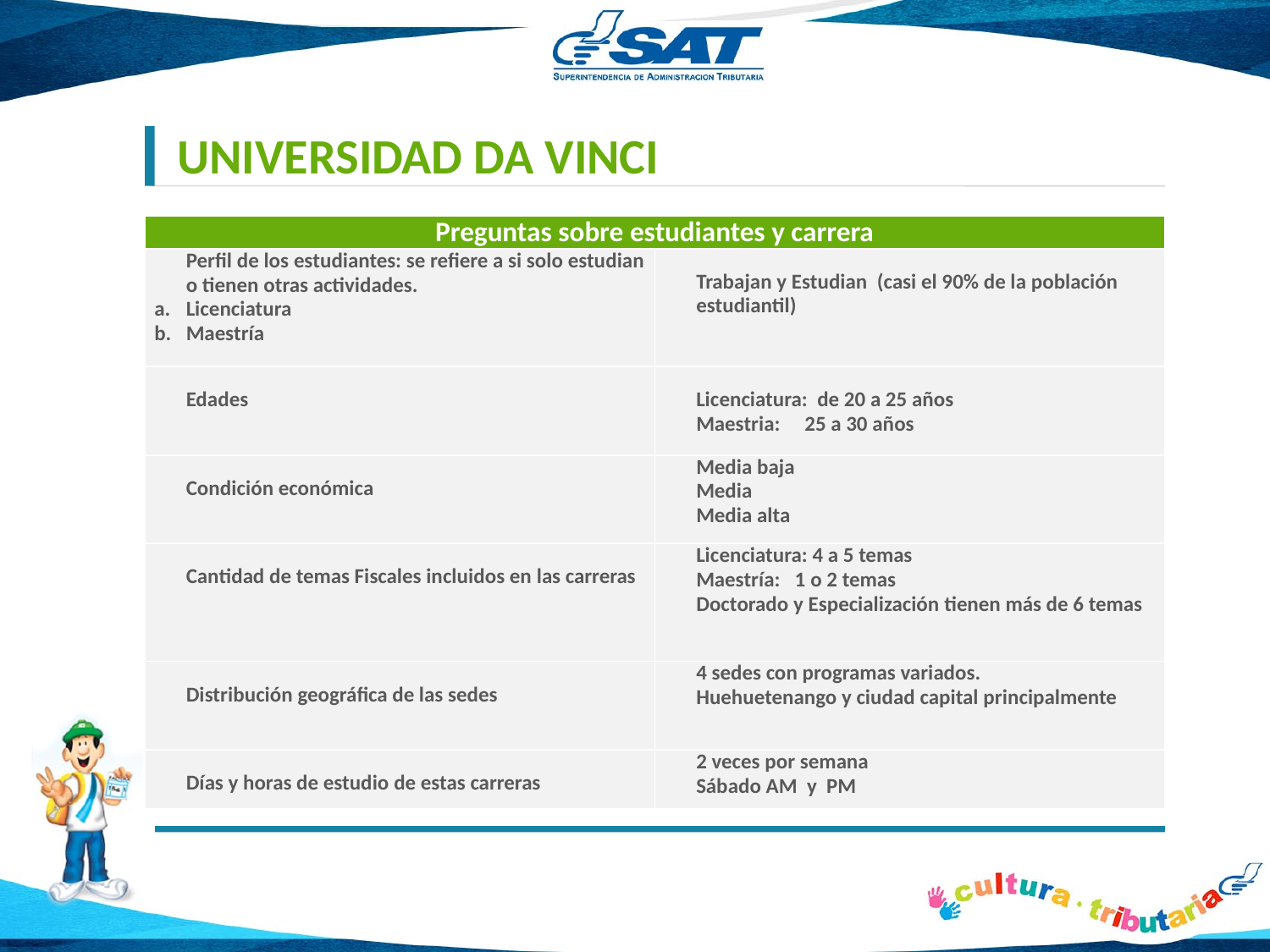

UNIVERSIDAD DA VINCI

| Preguntas sobre estudiantes y carrera |  |
| --- | --- |
| Perfil de los estudiantes: se refiere a si solo estudian o tienen otras actividades. Licenciatura Maestría | Trabajan y Estudian (casi el 90% de la población estudiantil) |
| Edades | Licenciatura: de 20 a 25 años Maestria: 25 a 30 años |
| Condición económica | Media baja Media Media alta |
| Cantidad de temas Fiscales incluidos en las carreras | Licenciatura: 4 a 5 temas Maestría: 1 o 2 temas Doctorado y Especialización tienen más de 6 temas |
| Distribución geográfica de las sedes | 4 sedes con programas variados. Huehuetenango y ciudad capital principalmente |
| Días y horas de estudio de estas carreras | 2 veces por semana Sábado AM y PM |